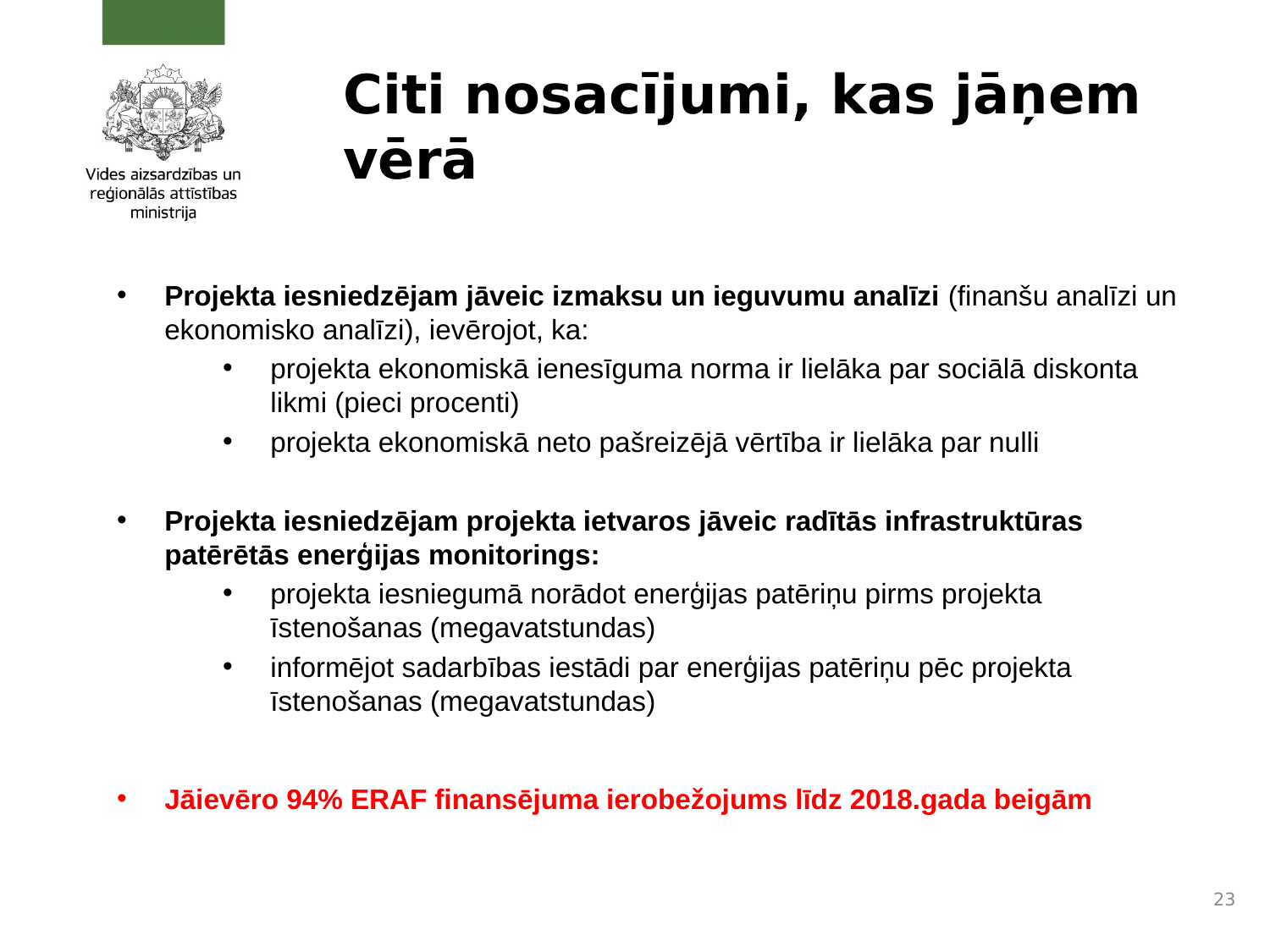

# Citi nosacījumi, kas jāņem vērā
Projekta iesniedzējam jāveic izmaksu un ieguvumu analīzi (finanšu analīzi un ekonomisko analīzi), ievērojot, ka:
projekta ekonomiskā ienesīguma norma ir lielāka par sociālā diskonta likmi (pieci procenti)
projekta ekonomiskā neto pašreizējā vērtība ir lielāka par nulli

Projekta iesniedzējam projekta ietvaros jāveic radītās infrastruktūras patērētās enerģijas monitorings:
projekta iesniegumā norādot enerģijas patēriņu pirms projekta īstenošanas (megavatstundas)
informējot sadarbības iestādi par enerģijas patēriņu pēc projekta īstenošanas (megavatstundas)

Jāievēro 94% ERAF finansējuma ierobežojums līdz 2018.gada beigām

23